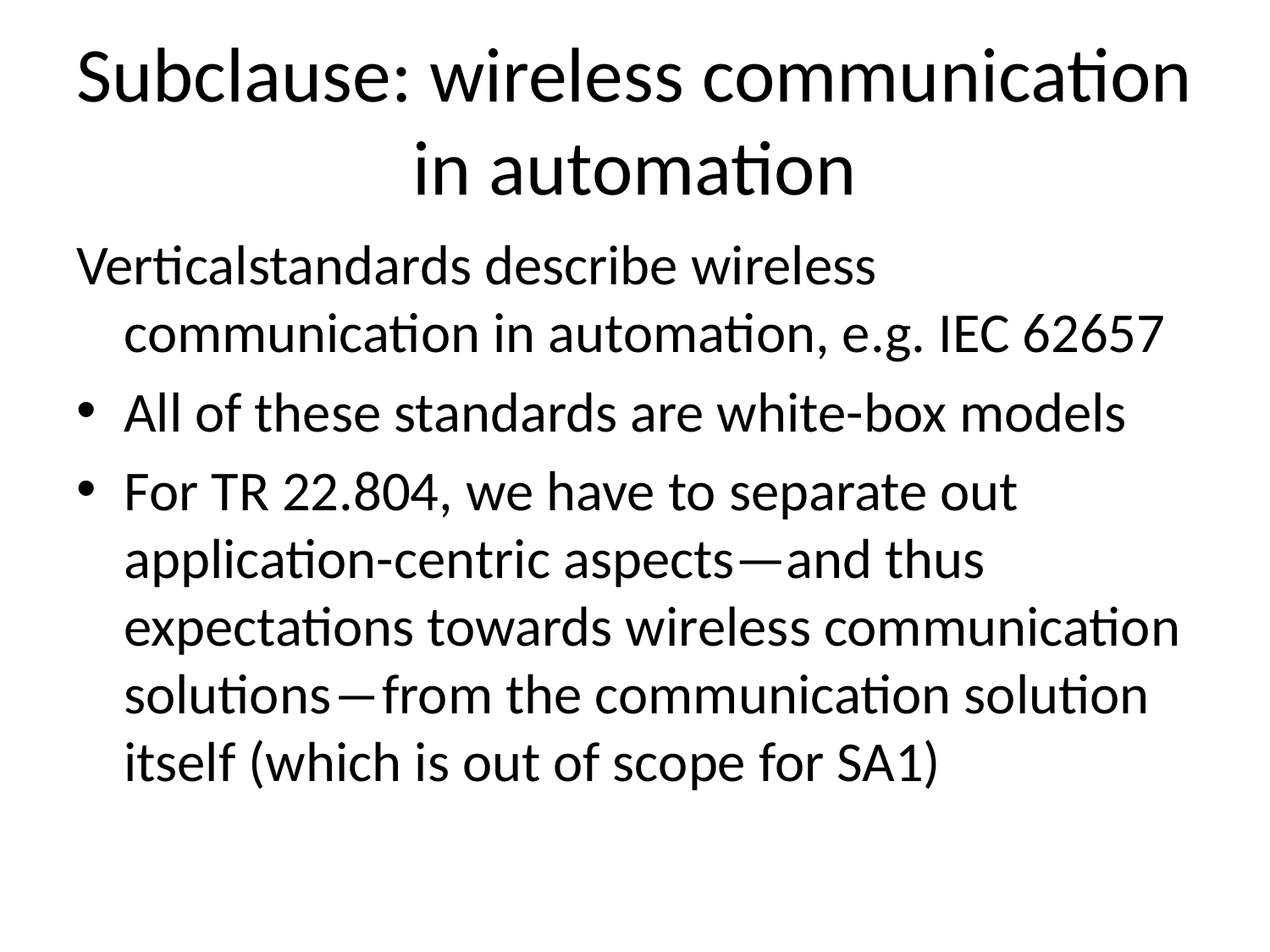

# Subclause: wireless communication in automation
Verticalstandards describe wireless communication in automation, e.g. IEC 62657
All of these standards are white-box models
For TR 22.804, we have to separate out application-centric aspects—and thus expectations towards wireless communication solutions―from the communication solution itself (which is out of scope for SA1)